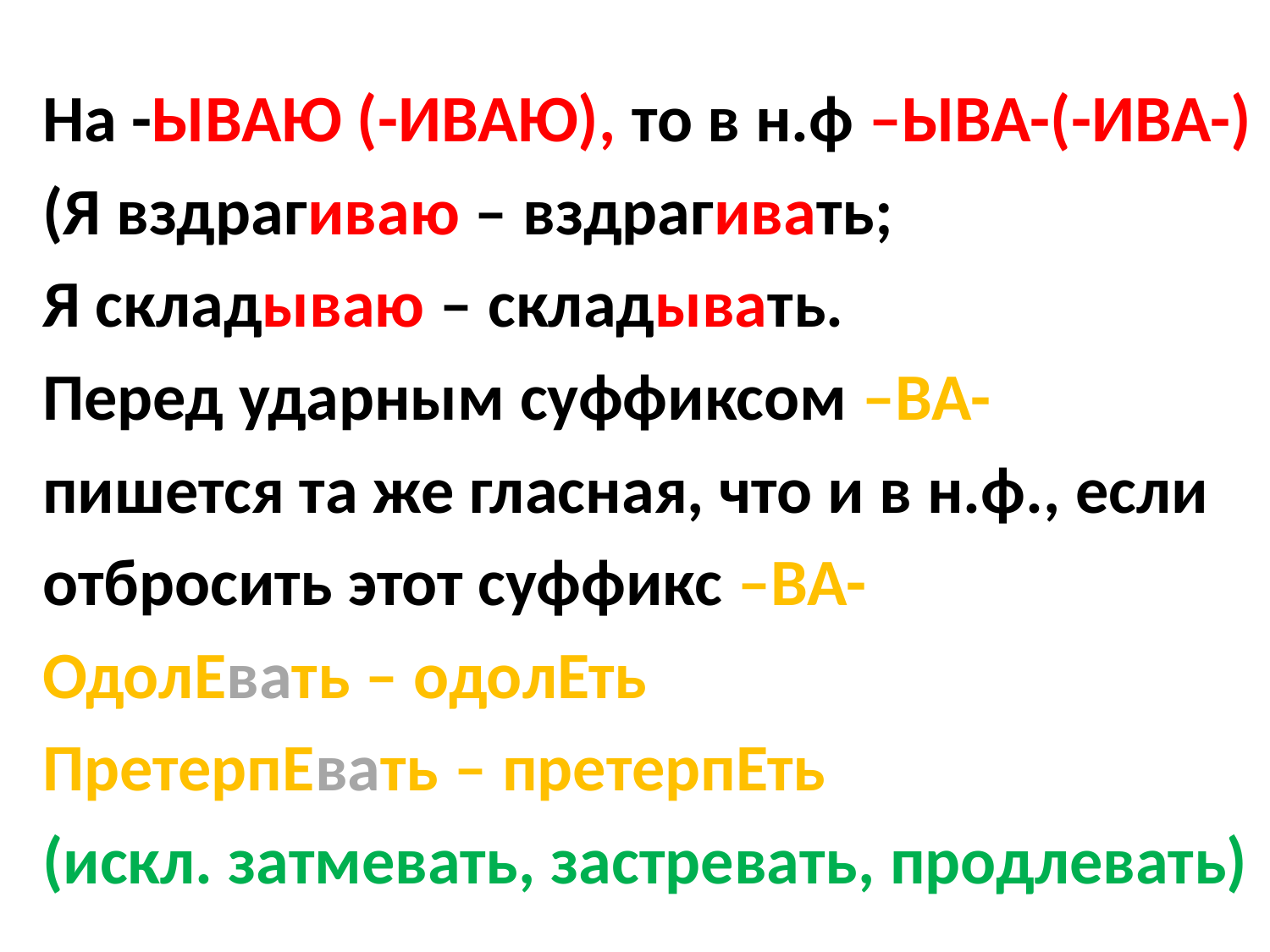

#
На -ЫВАЮ (-ИВАЮ), то в н.ф –ЫВА-(-ИВА-)
(Я вздрагиваю – вздрагивать;
Я складываю – складывать.
Перед ударным суффиксом –ВА-
пишется та же гласная, что и в н.ф., если
отбросить этот суффикс –ВА-
ОдолЕвать – одолЕть
ПретерпЕвать – претерпЕть
(искл. затмевать, застревать, продлевать)